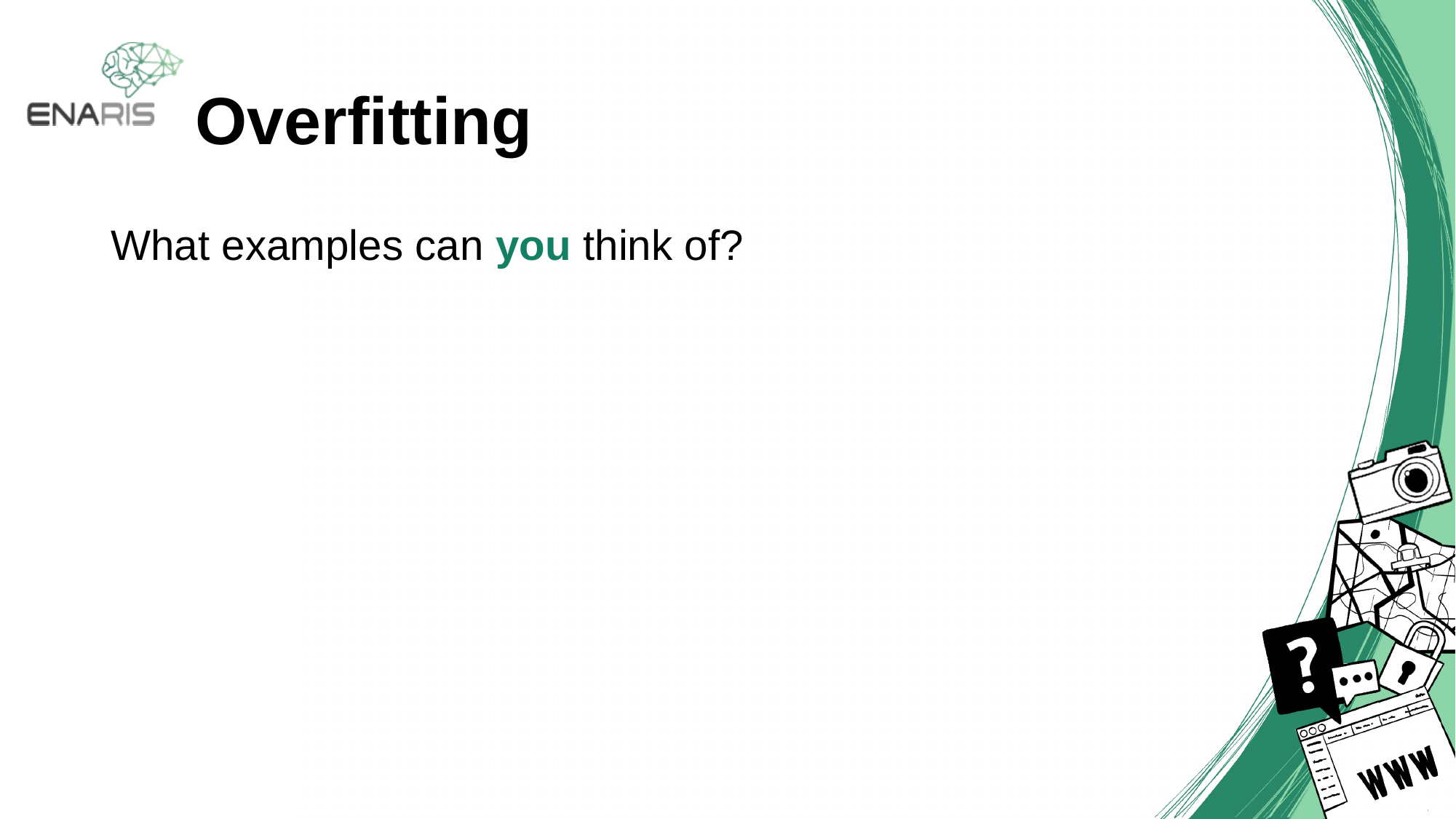

# Overfitting
What examples can you think of?